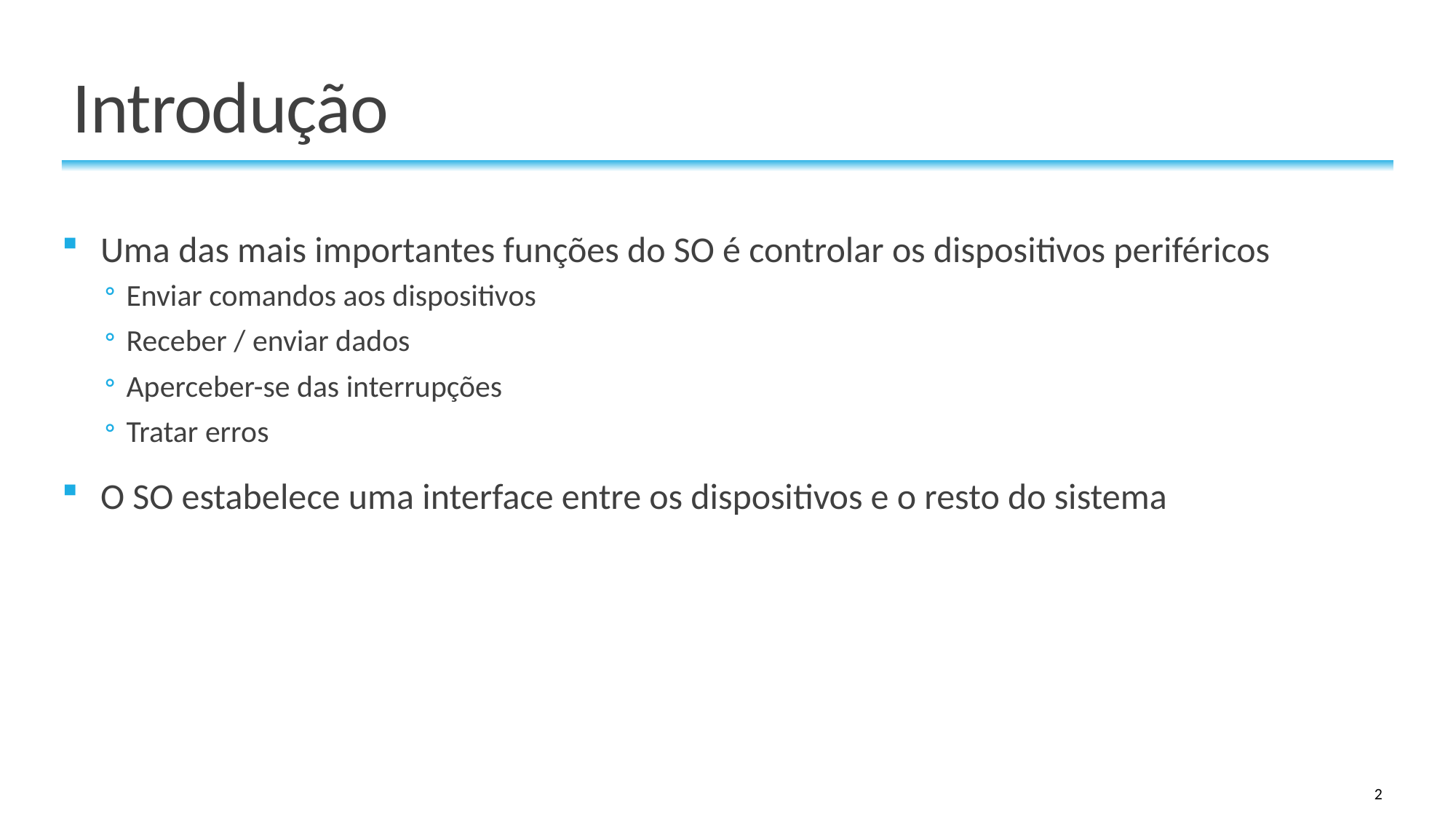

# Introdução
Uma das mais importantes funções do SO é controlar os dispositivos periféricos
Enviar comandos aos dispositivos
Receber / enviar dados
Aperceber-se das interrupções
Tratar erros
O SO estabelece uma interface entre os dispositivos e o resto do sistema
2